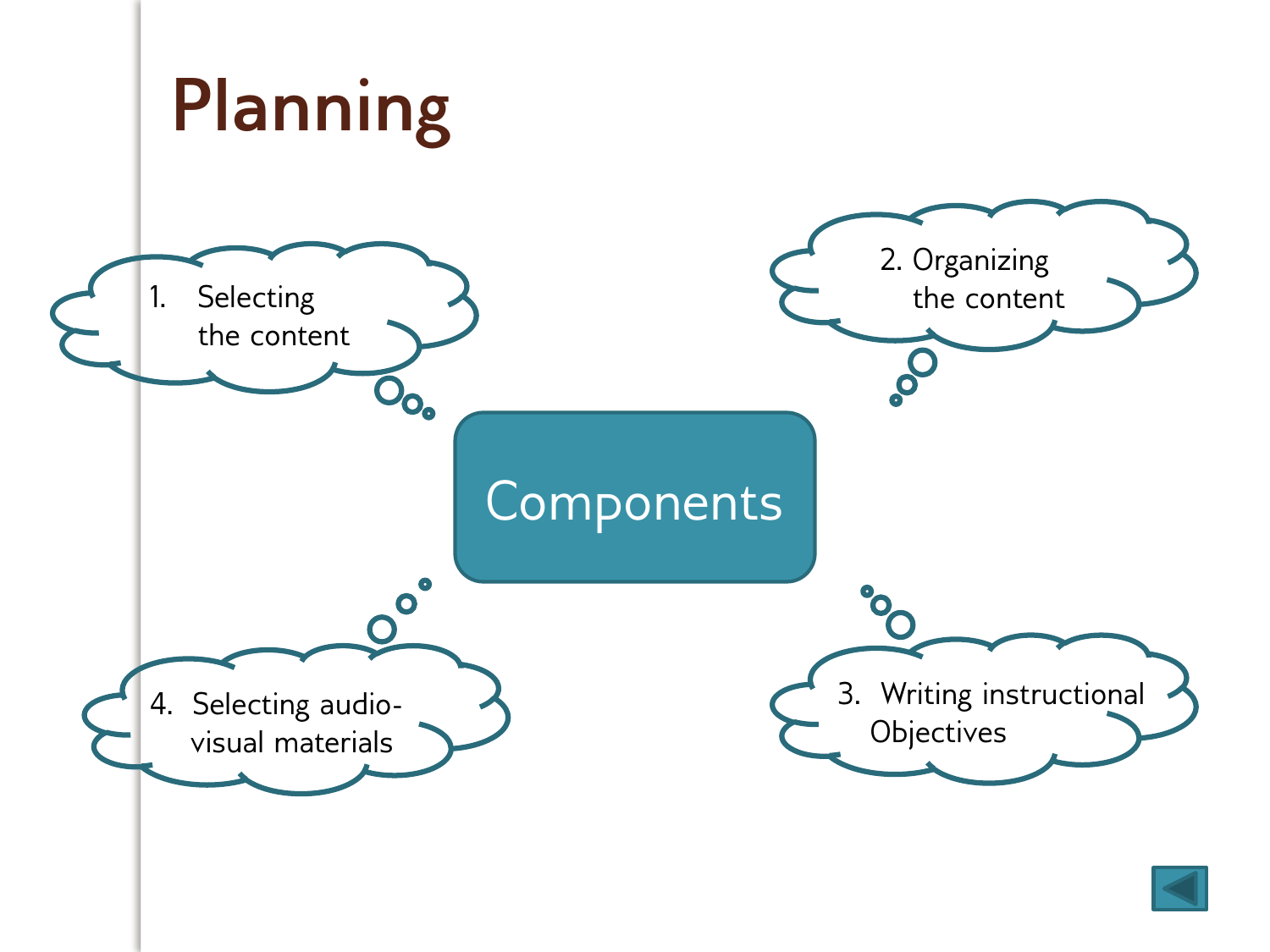

Planning

2. Organizing the content

Selecting the content
Components

3.  Writing instructional Objectives
4.  Selecting audio-visual materials